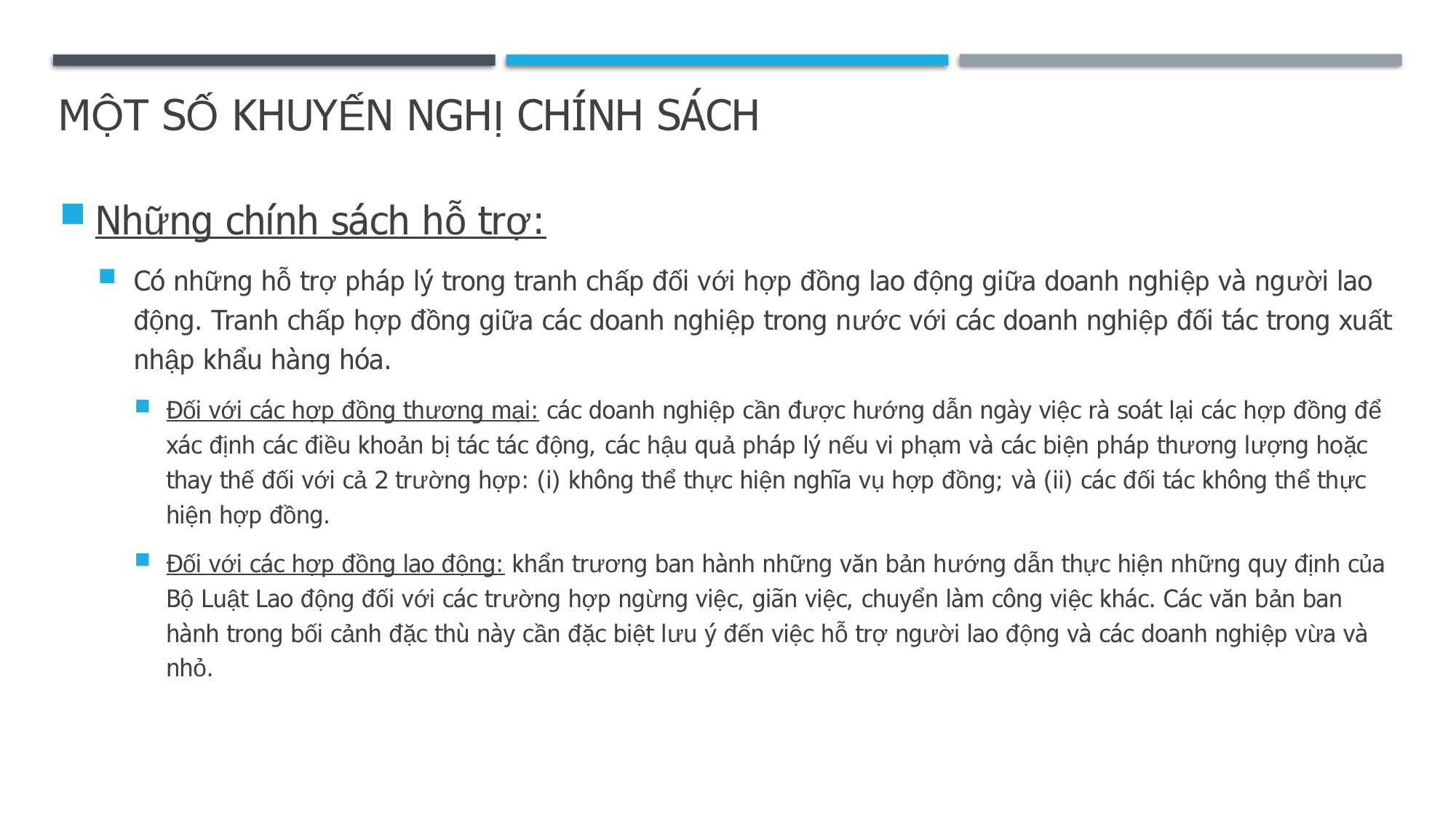

# Một số khuyến nghị chính sách
Những chính sách hỗ trợ:
Có những hỗ trợ pháp lý trong tranh chấp đối với hợp đồng lao động giữa doanh nghiệp và người lao động. Tranh chấp hợp đồng giữa các doanh nghiệp trong nước với các doanh nghiệp đối tác trong xuất nhập khẩu hàng hóa.
Đối với các hợp đồng thương mại: các doanh nghiệp cần được hướng dẫn ngày việc rà soát lại các hợp đồng để xác định các điều khoản bị tác tác động, các hậu quả pháp lý nếu vi phạm và các biện pháp thương lượng hoặc thay thế đối với cả 2 trường hợp: (i) không thể thực hiện nghĩa vụ hợp đồng; và (ii) các đối tác không thể thực hiện hợp đồng.
Đối với các hợp đồng lao động: khẩn trương ban hành những văn bản hướng dẫn thực hiện những quy định của Bộ Luật Lao động đối với các trường hợp ngừng việc, giãn việc, chuyển làm công việc khác. Các văn bản ban hành trong bối cảnh đặc thù này cần đặc biệt lưu ý đến việc hỗ trợ người lao động và các doanh nghiệp vừa và nhỏ.